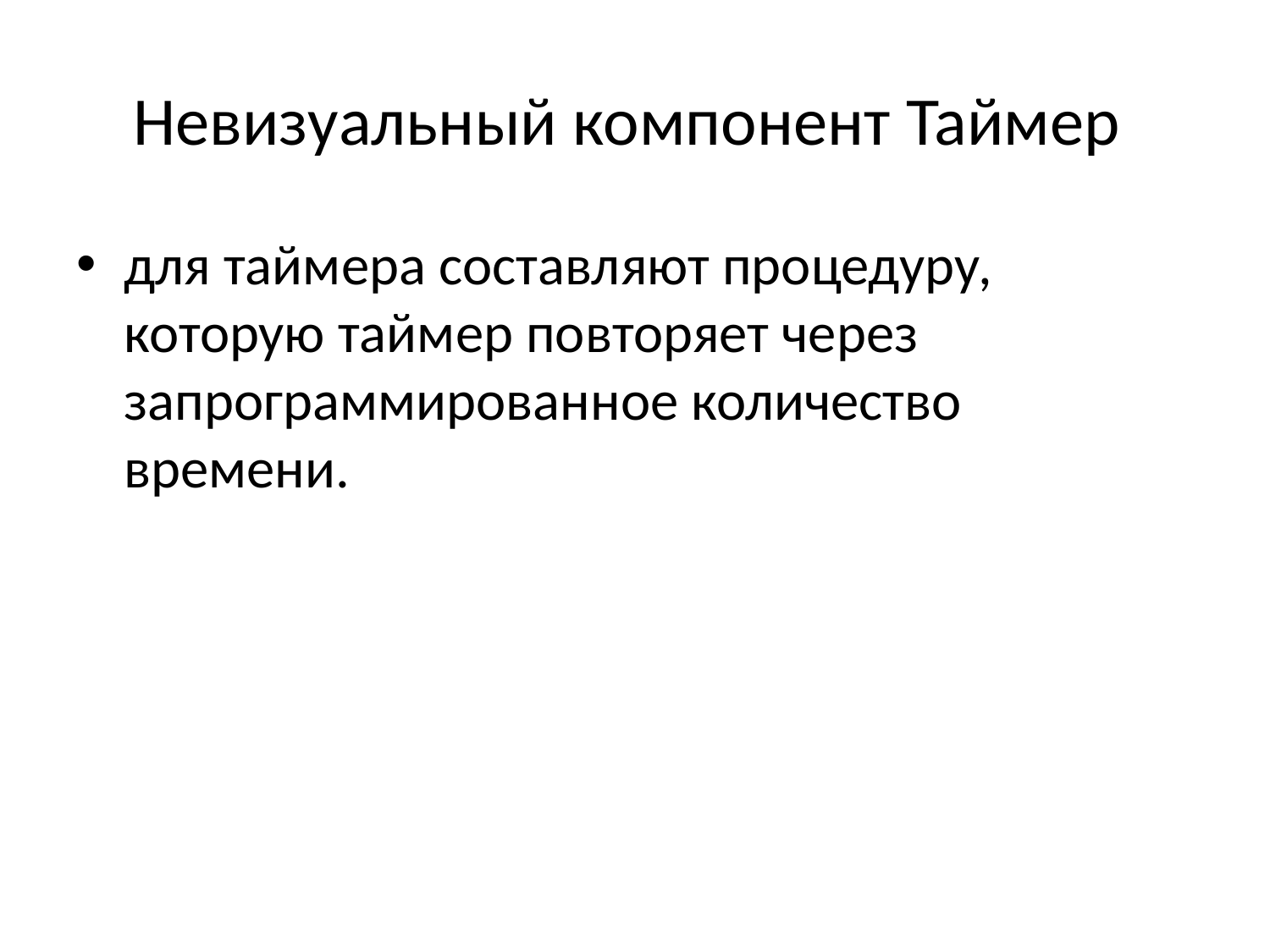

# Невизуальный компонент Таймер
для таймера составляют процедуру, которую таймер повторяет через запрограммированное количество времени.